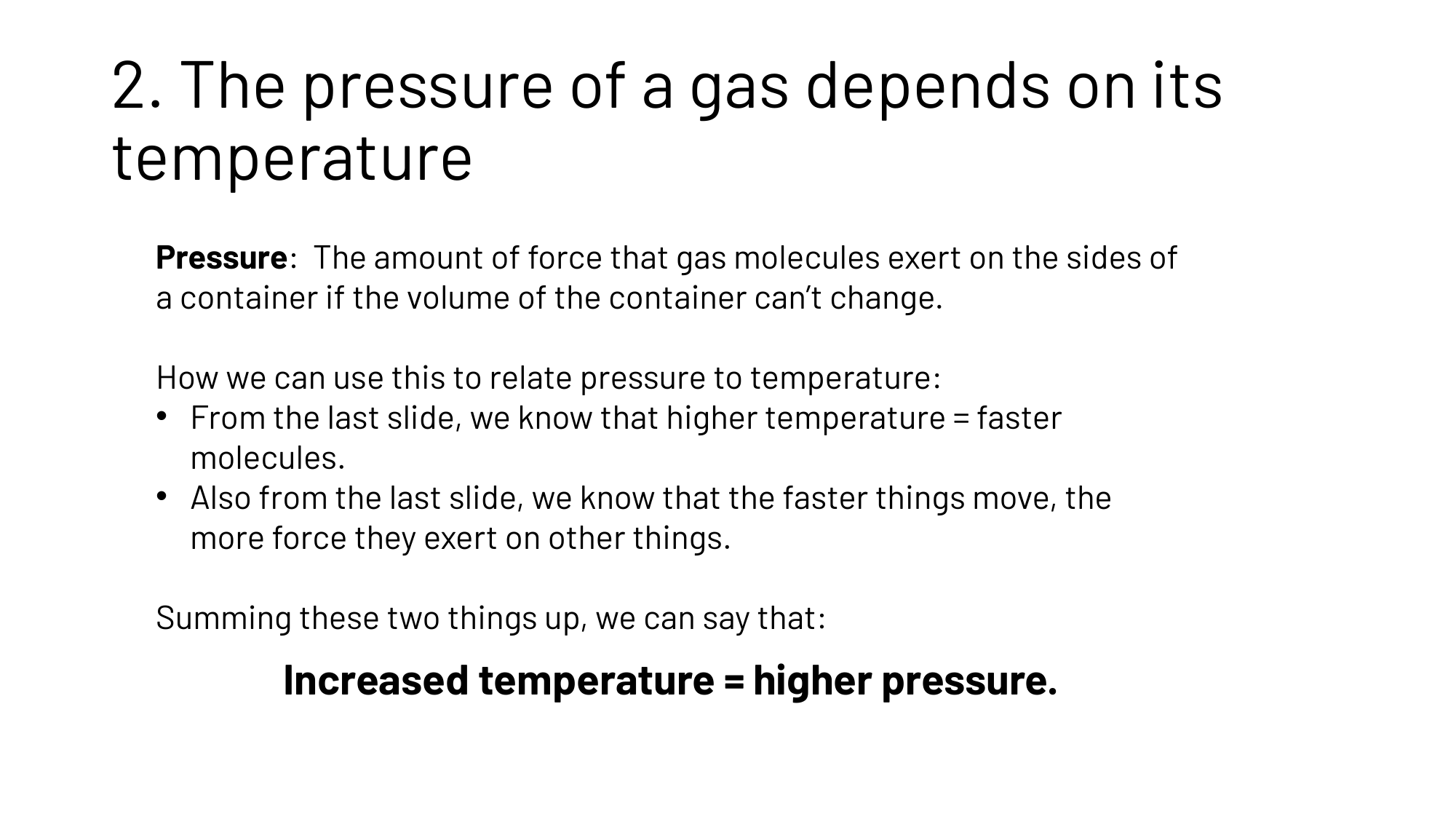

# 2. The pressure of a gas depends on its temperature
Pressure:  The amount of force that gas molecules exert on the sides of a container if the volume of the container can’t change.

How we can use this to relate pressure to temperature:
From the last slide, we know that higher temperature = faster molecules.
Also from the last slide, we know that the faster things move, the more force they exert on other things.

Summing these two things up, we can say that:

Increased temperature = higher pressure.